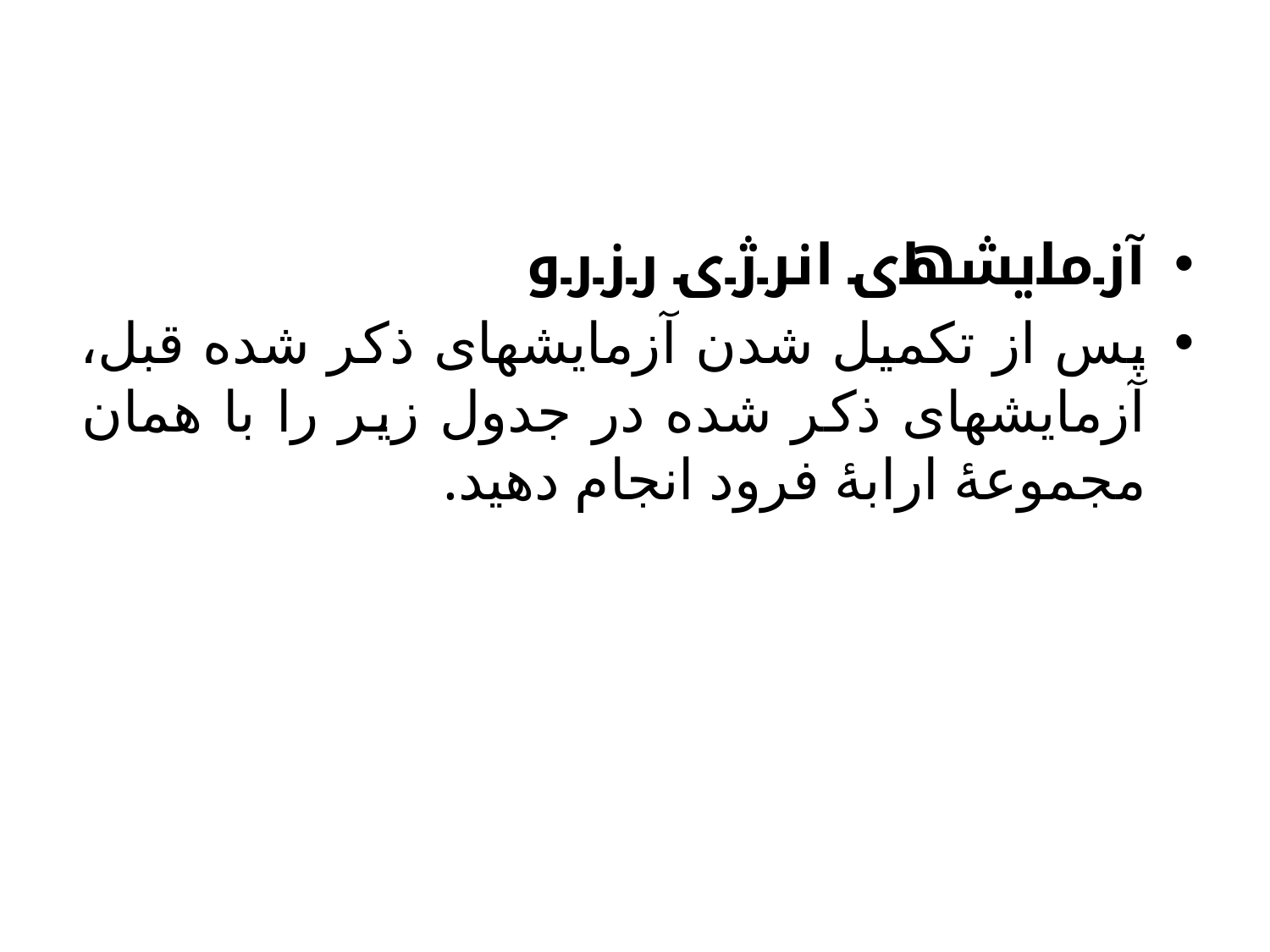

آزمایش­های انرژی رزرو
پس از تکمیل شدن آزمایش­های ذکر شده قبل، آزمایش­های ذکر شده در جدول زیر را با همان مجموعۀ ارابۀ فرود انجام دهید.